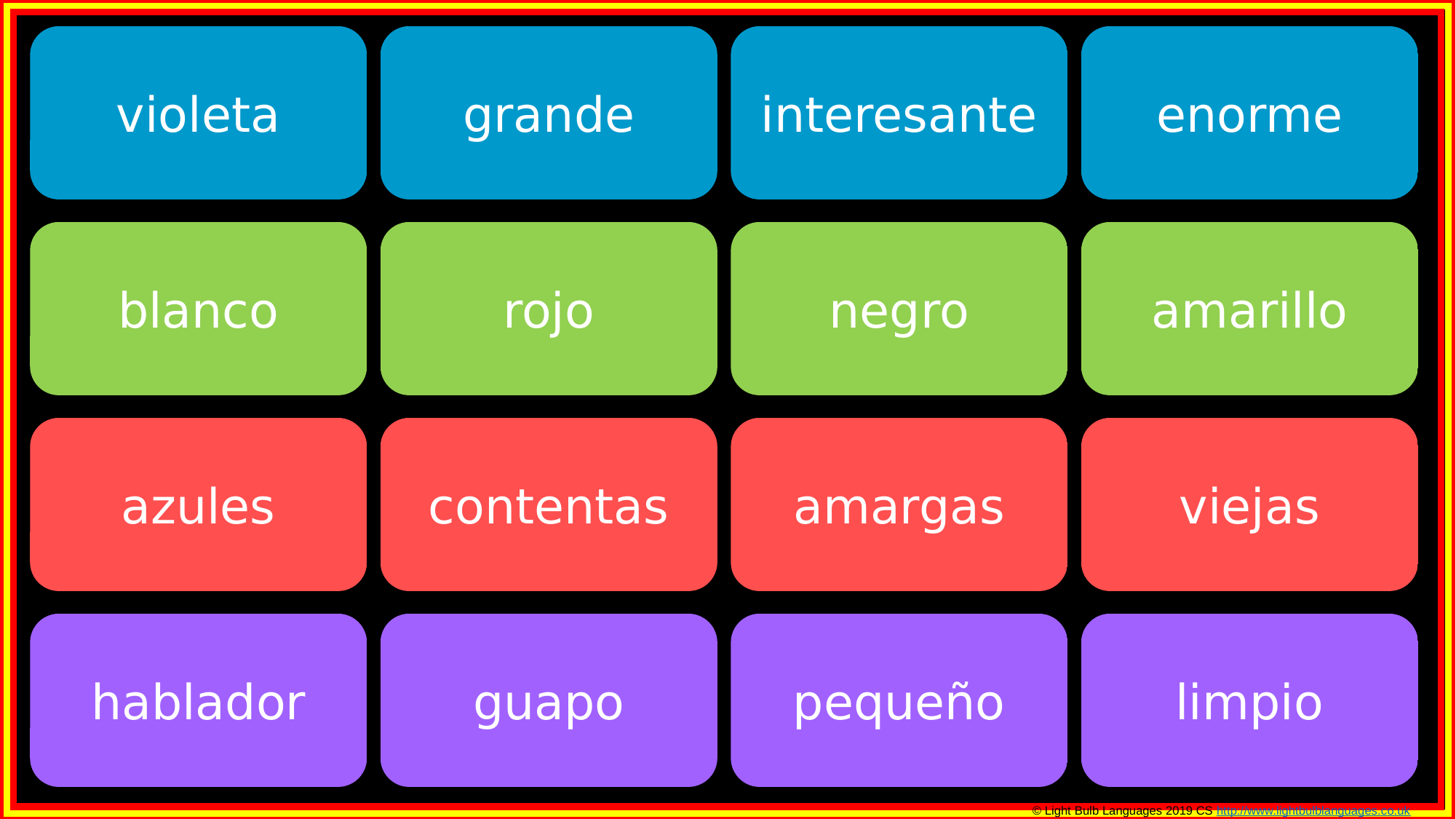

violeta
grande
interesante
enorme
blanco
rojo
negro
amarillo
azules
contentas
amargas
viejas
hablador
guapo
pequeño
limpio
© Light Bulb Languages 2019 CS http://www.lightbulblanguages.co.uk